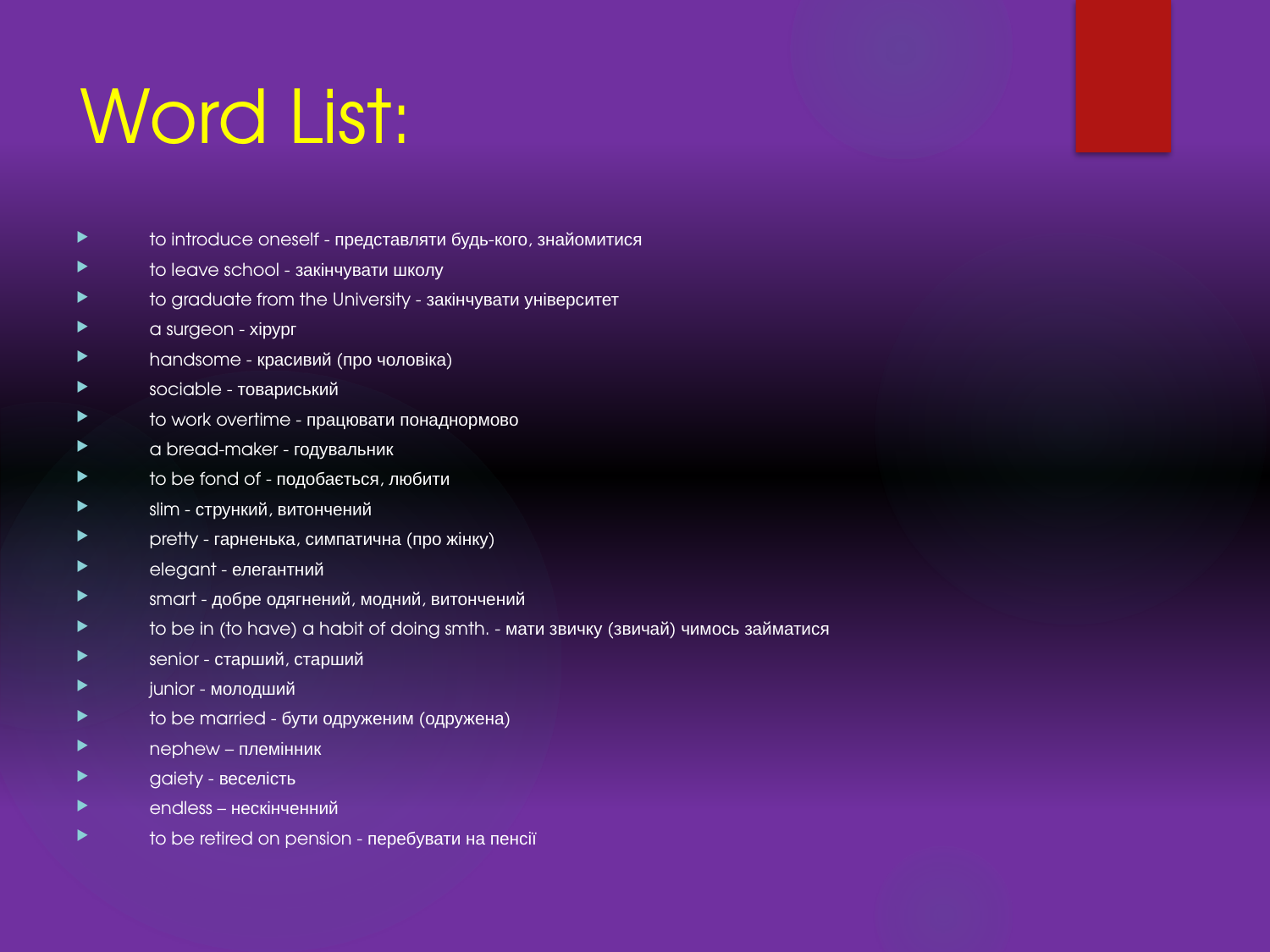

# Word List:
to introduce oneself - представляти будь-кого, знайомитися
to leave school - закінчувати школу
to graduate from the University - закінчувати університет
a surgeon - хірург
handsome - красивий (про чоловіка)
sociable - товариський
to work overtime - працювати понаднормово
a bread-maker - годувальник
to be fond of - подобається, любити
slim - стрункий, витончений
pretty - гарненька, симпатична (про жінку)
elegant - елегантний
smart - добре одягнений, модний, витончений
to be in (to have) a habit of doing smth. - мати звичку (звичай) чимось займатися
senior - старший, старший
junior - молодший
to be married - бути одруженим (одружена)
nephew – племінник
gaiety - веселість
endless – нескінченний
to be retired on pension - перебувати на пенсії